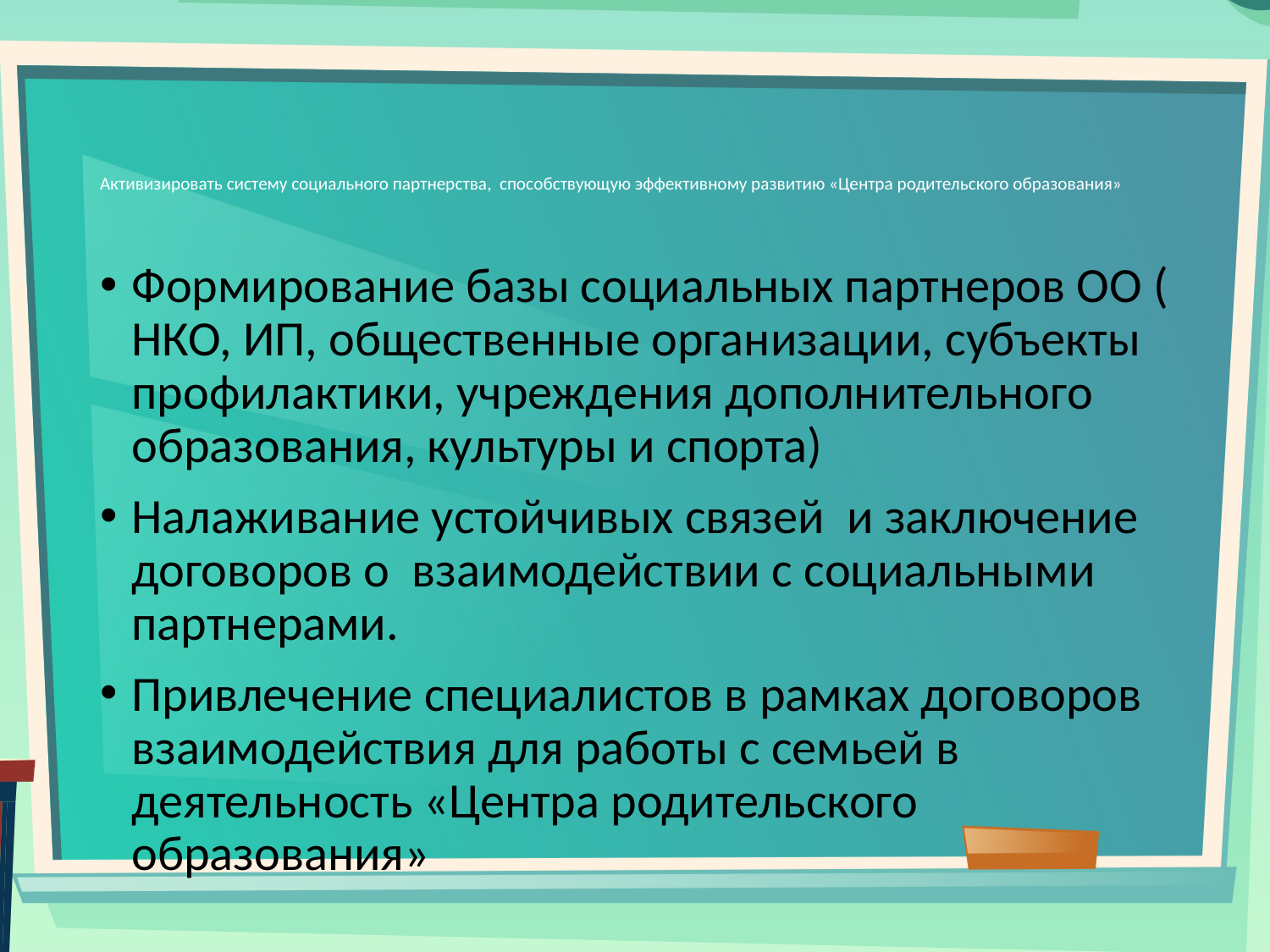

# Активизировать систему социального партнерства,  способствующую эффективному развитию «Центра родительского образования»
Формирование базы социальных партнеров ОО ( НКО, ИП, общественные организации, субъекты профилактики, учреждения дополнительного образования, культуры и спорта)
Налаживание устойчивых связей  и заключение договоров о  взаимодействии с социальными партнерами.
Привлечение специалистов в рамках договоров взаимодействия для работы с семьей в  деятельность «Центра родительского образования»